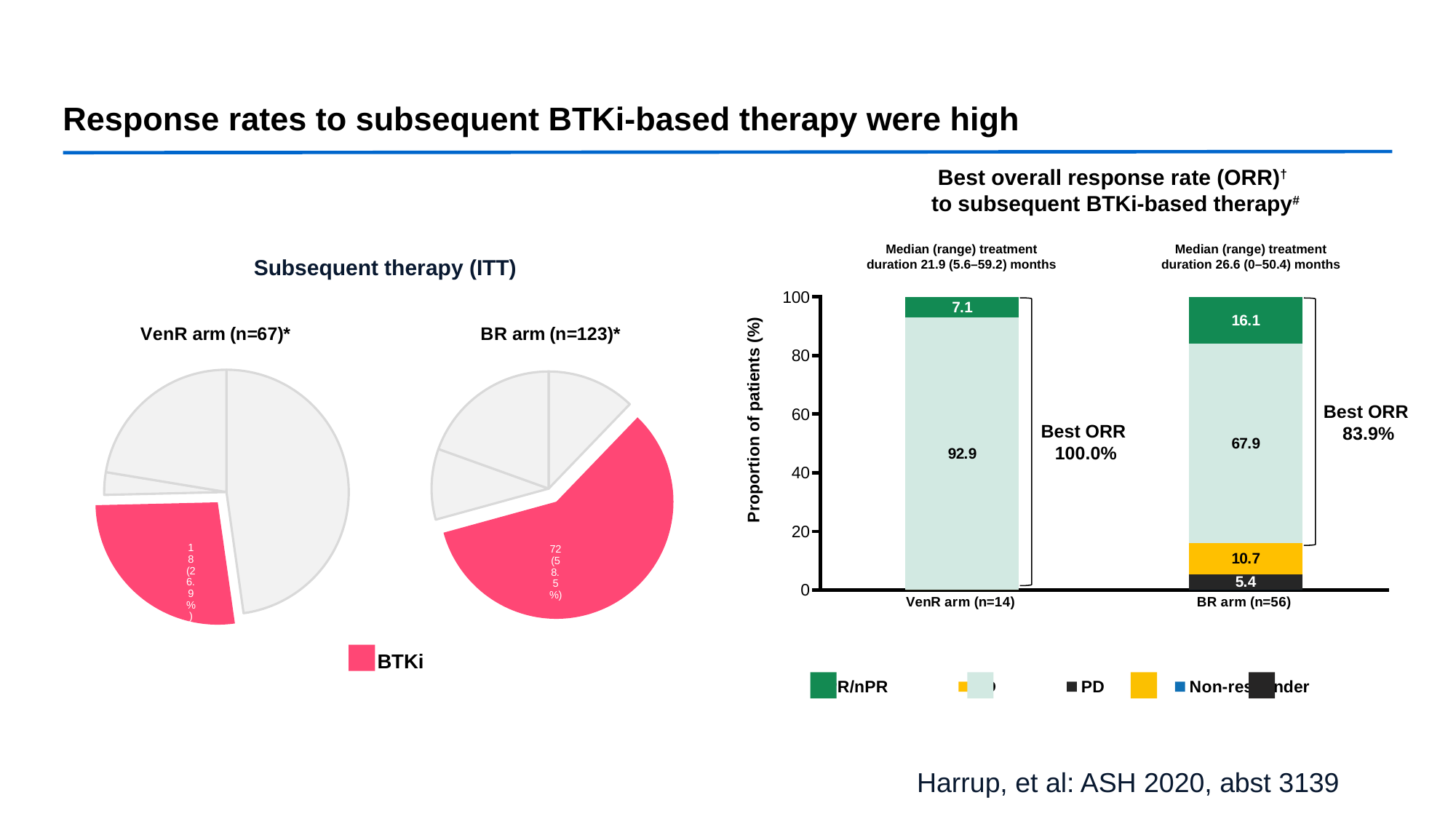

# Response rates to subsequent BTKi-based therapy were high
Best overall response rate (ORR)†
to subsequent BTKi-based therapy#
Median (range) treatment duration 21.9 (5.6–59.2) months
Median (range) treatment duration 26.6 (0–50.4) months
Subsequent therapy (ITT)

### Chart

| Category | Non-responder | PD | SD | PR/nPR | CR/CRi |
|---|---|---|---|---|---|
| VenR arm (n=14)  | 0.0 | 0.0 | 0.0 | 92.9 | 7.1 |
| BR arm (n=56)  | 0.0 | 5.4 | 10.7 | 67.9 | 16.1 |

### Chart: VenR arm (n=67)*

| Category | Subsequent therapy |
|---|---|
|  | None |
| Ven | 32.0 |
| BTKi  | 18.0 |
| Other novel | 2.0 |
| CIT | 15.0 |

### Chart: BR arm (n=123)*

| Category | Subsequent therapy |
|---|---|
|  | None |
| Ven | 15.0 |
| BTKi | 72.0 |
| Other novel | 12.0 |
| CIT | 24.0 |
Best ORR
83.9%
Best ORR
100.0%

BTKi

Harrup, et al: ASH 2020, abst 3139